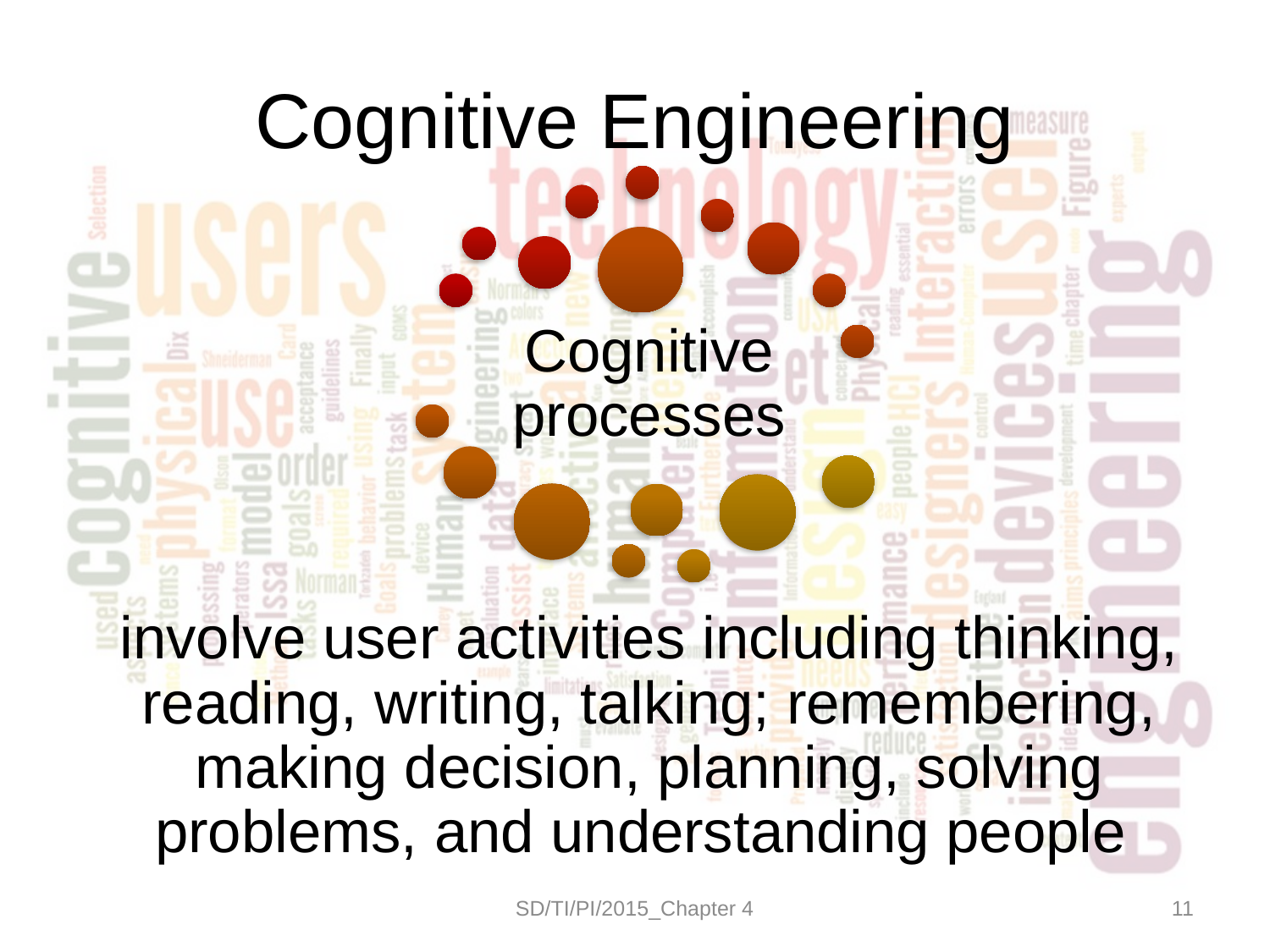

# Cognitive Engineering
Cognitive processes
involve user activities including thinking, reading, writing, talking; remembering, making decision, planning, solving problems, and understanding people
SD/TI/PI/2015_Chapter 4
11